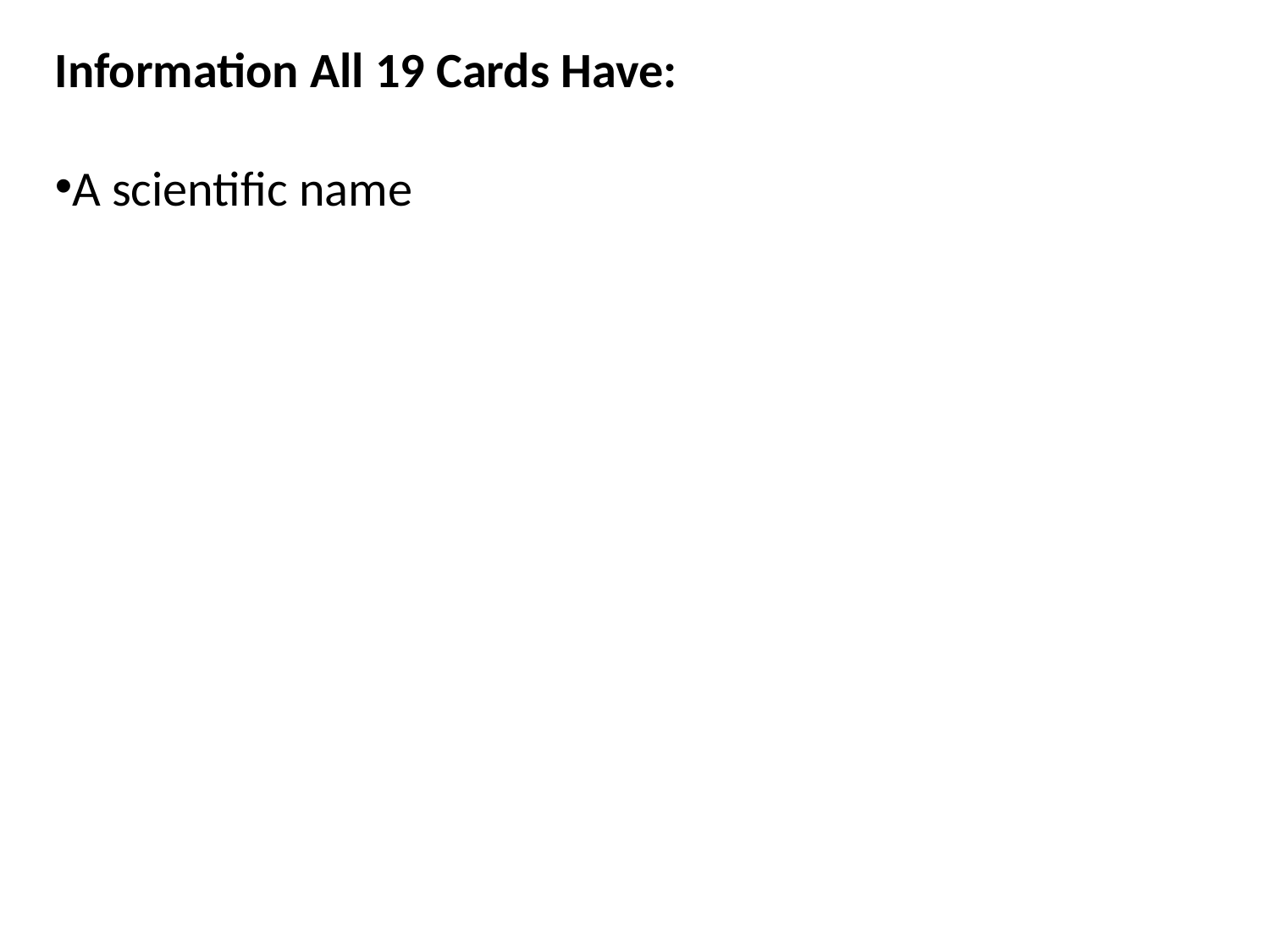

Information All 19 Cards Have:

A scientific name